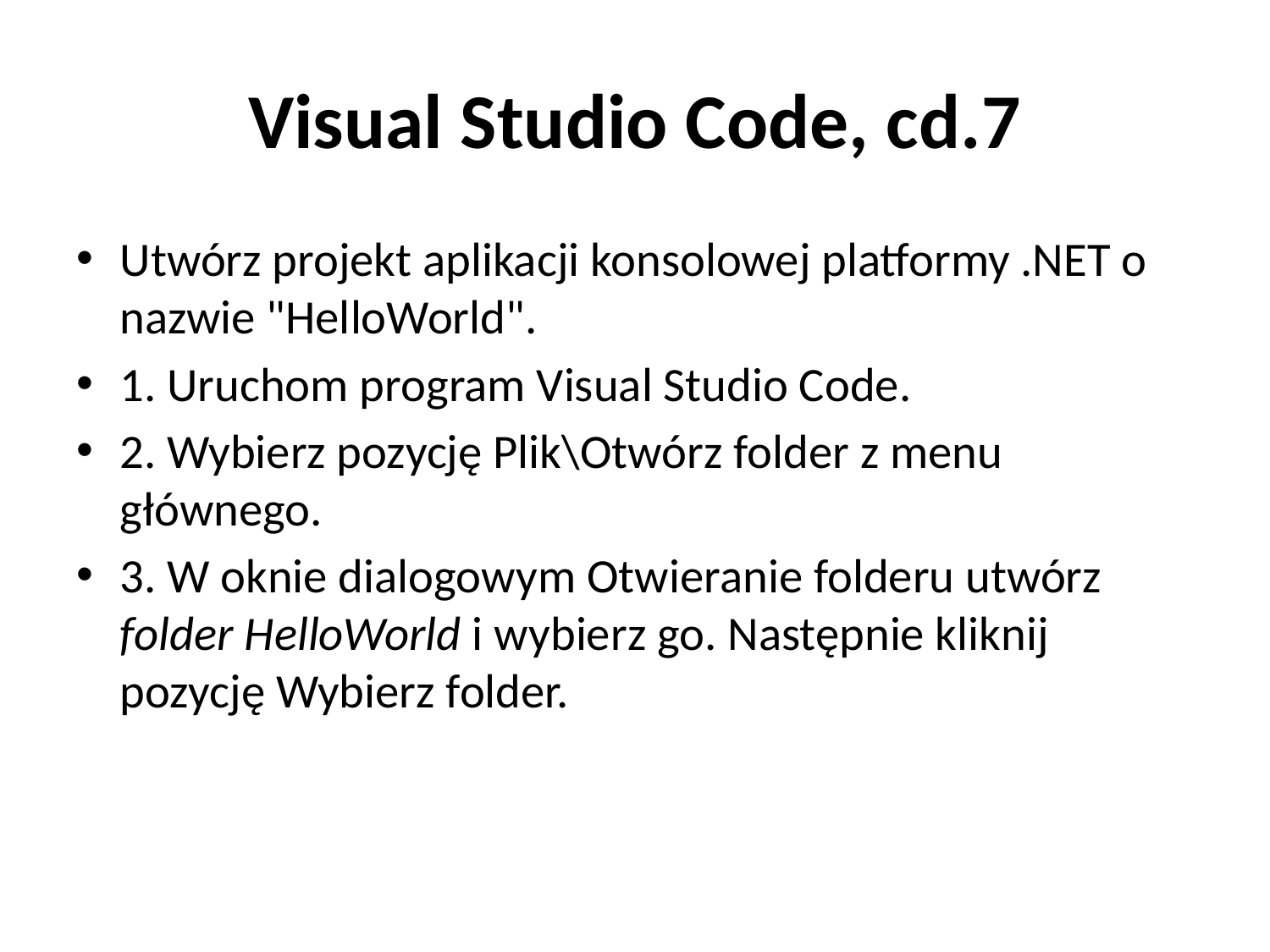

# Visual Studio Code, cd.7
Utwórz projekt aplikacji konsolowej platformy .NET o nazwie "HelloWorld".
1. Uruchom program Visual Studio Code.
2. Wybierz pozycję Plik\Otwórz folder z menu głównego.
3. W oknie dialogowym Otwieranie folderu utwórz folder HelloWorld i wybierz go. Następnie kliknij pozycję Wybierz folder.